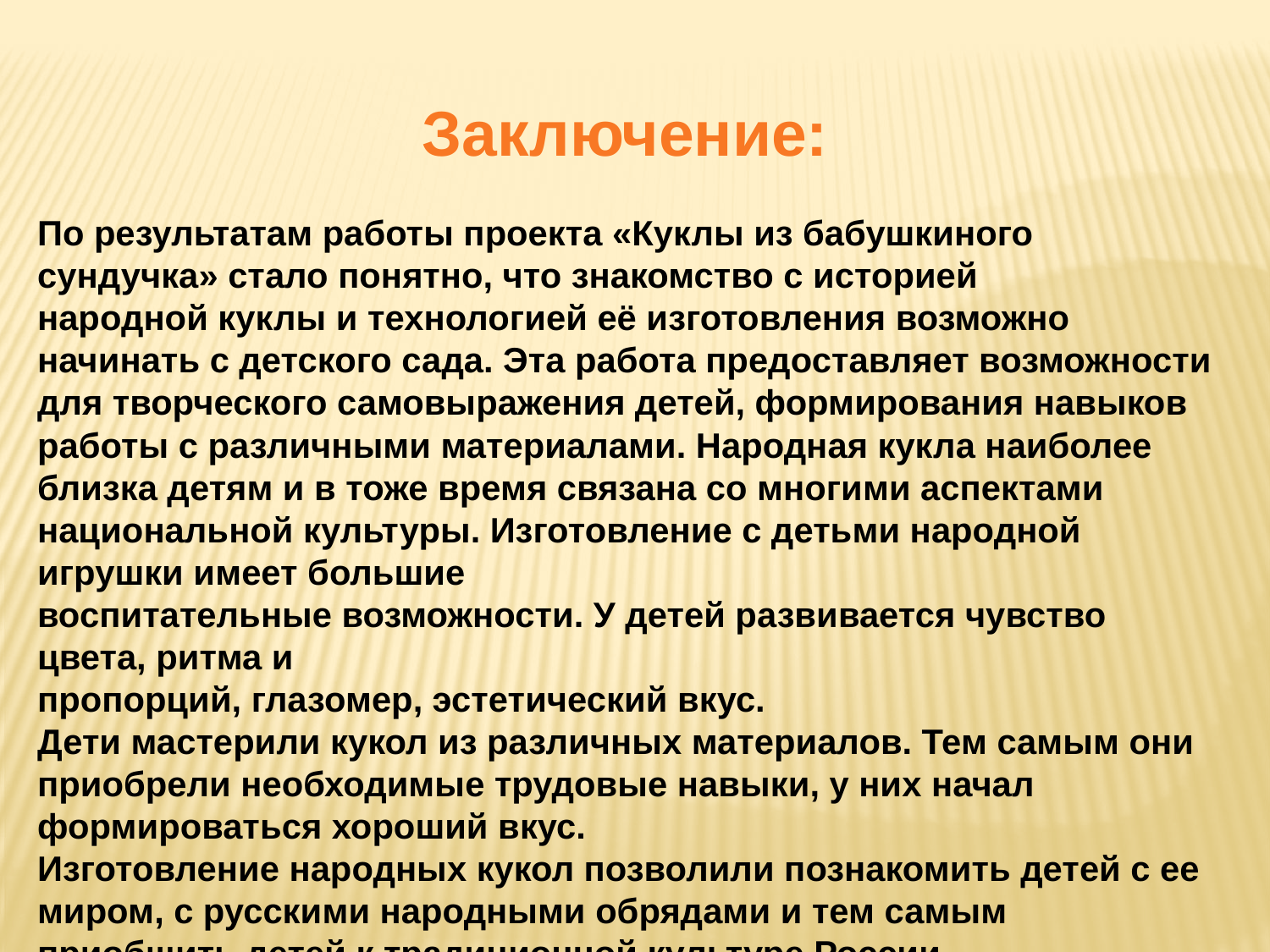

Заключение:

По результатам работы проекта «Куклы из бабушкиного сундучка» стало понятно, что знакомство с историей народной куклы и технологией её изготовления возможно начинать с детского сада. Эта работа предоставляет возможности для творческого самовыражения детей, формирования навыков работы с различными материалами. Народная кукла наиболее близка детям и в тоже время связана со многими аспектами национальной культуры. Изготовление с детьми народной игрушки имеет большие
воспитательные возможности. У детей развивается чувство цвета, ритма и
пропорций, глазомер, эстетический вкус.
Дети мастерили кукол из различных материалов. Тем самым они приобрели необходимые трудовые навыки, у них начал формироваться хороший вкус.
Изготовление народных кукол позволили познакомить детей с ее миром, с русскими народными обрядами и тем самым приобщить детей к традиционной культуре России.